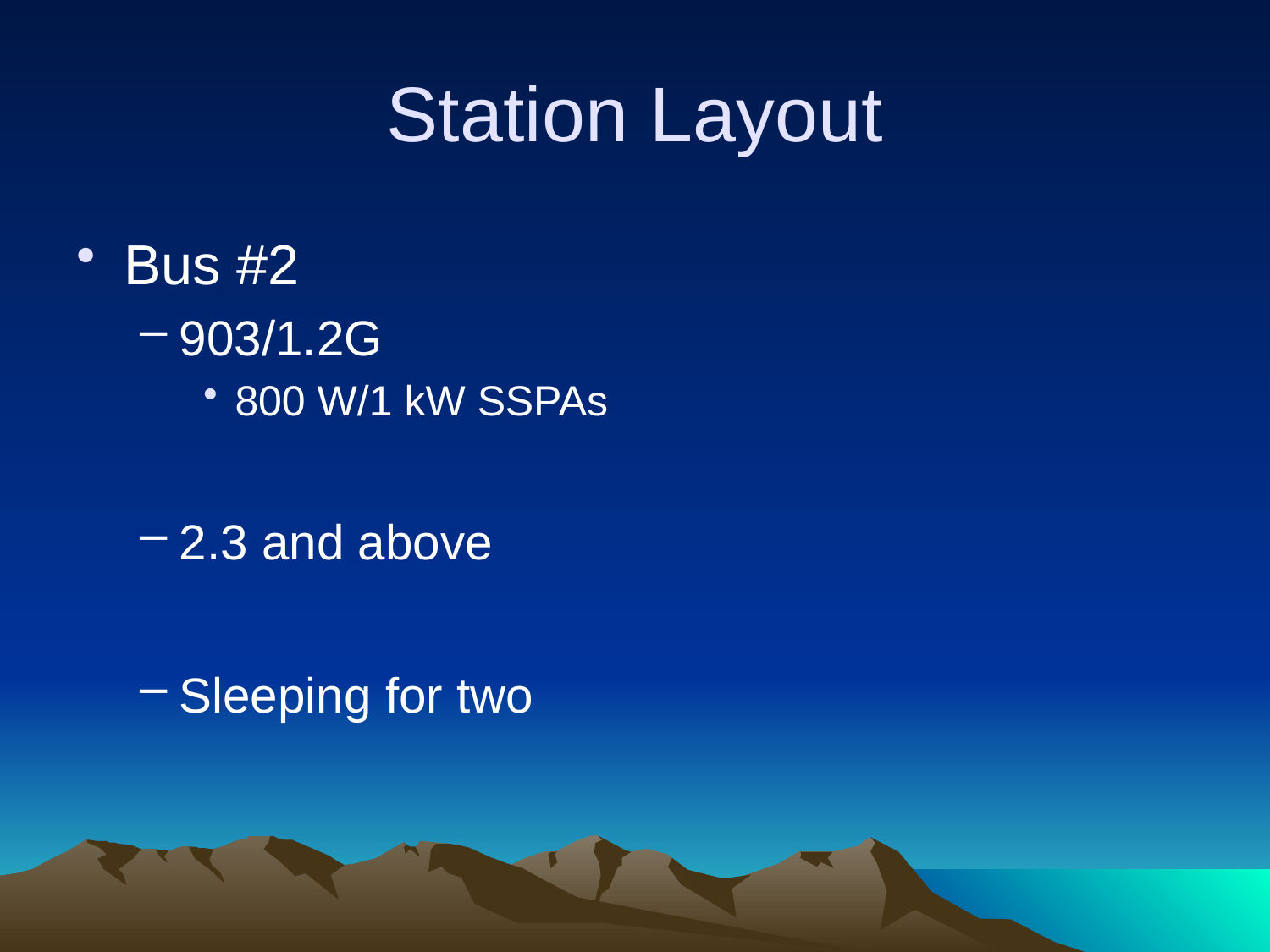

# Station Layout
Bus #2
903/1.2G
800 W/1 kW SSPAs

2.3 and above

Sleeping for two